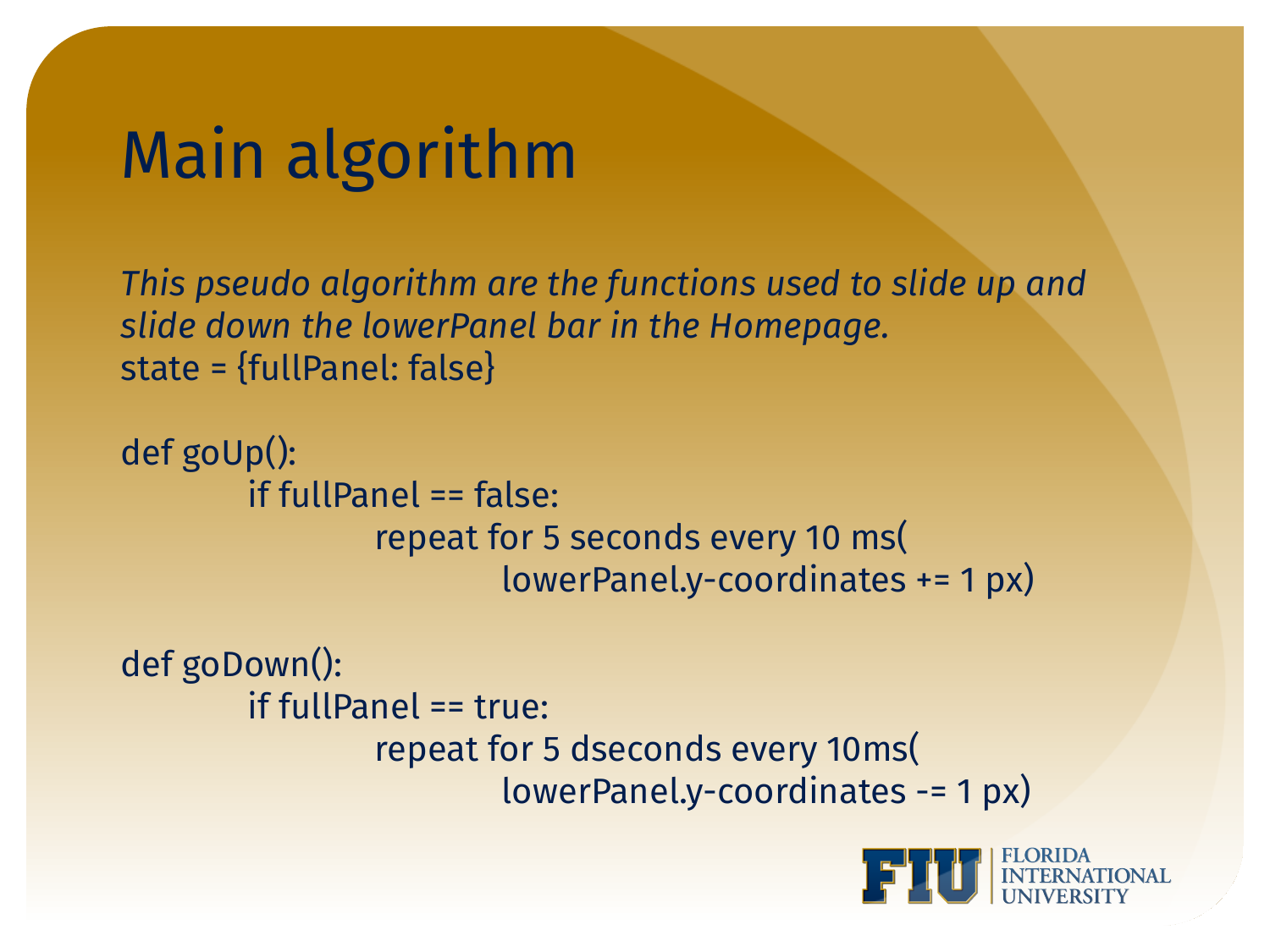

# Main algorithm
This pseudo algorithm are the functions used to slide up and slide down the lowerPanel bar in the Homepage.
state = {fullPanel: false}

def goUp():
	if fullPanel == false:
		repeat for 5 seconds every 10 ms(
			lowerPanel.y-coordinates += 1 px)

def goDown():
	if fullPanel == true:
		repeat for 5 dseconds every 10ms(
			lowerPanel.y-coordinates -= 1 px)